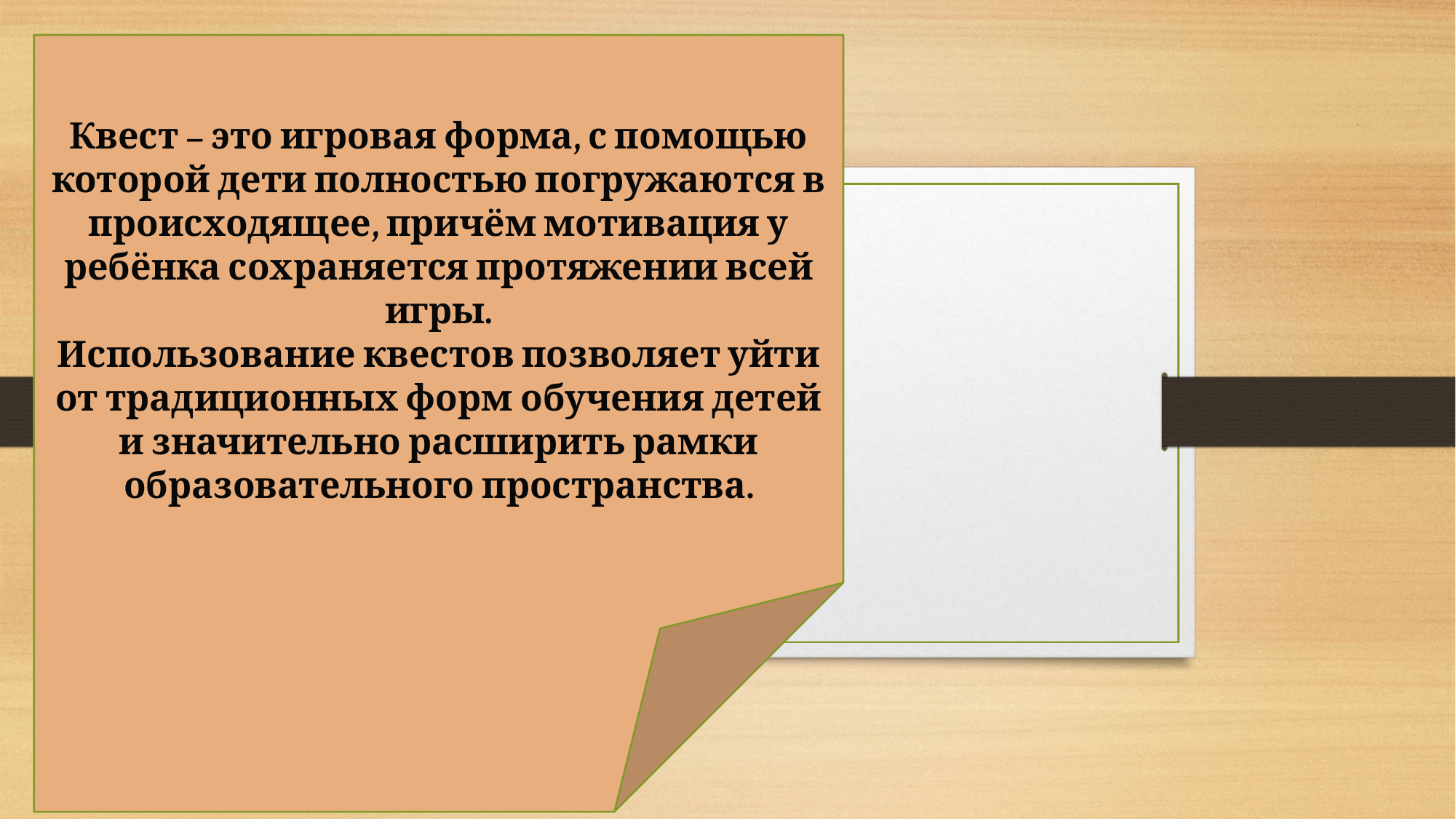

Квест – это игровая форма, с помощью которой дети полностью погружаются в происходящее, причём мотивация у ребёнка сохраняется протяжении всей игры.
Использование квестов позволяет уйти от традиционных форм обучения детей и значительно расширить рамки образовательного пространства.